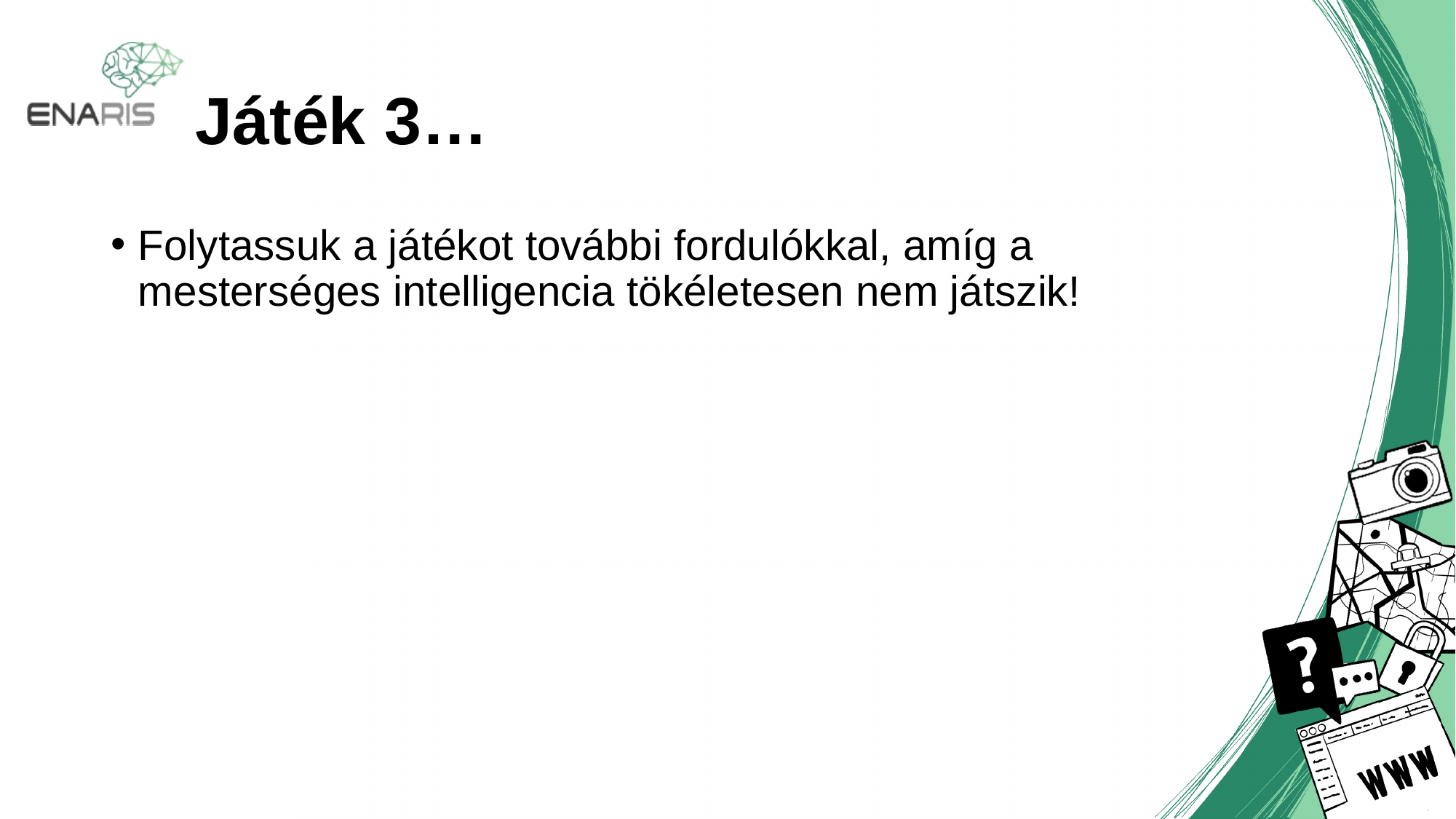

# Játék 3…
Folytassuk a játékot további fordulókkal, amíg a mesterséges intelligencia tökéletesen nem játszik!